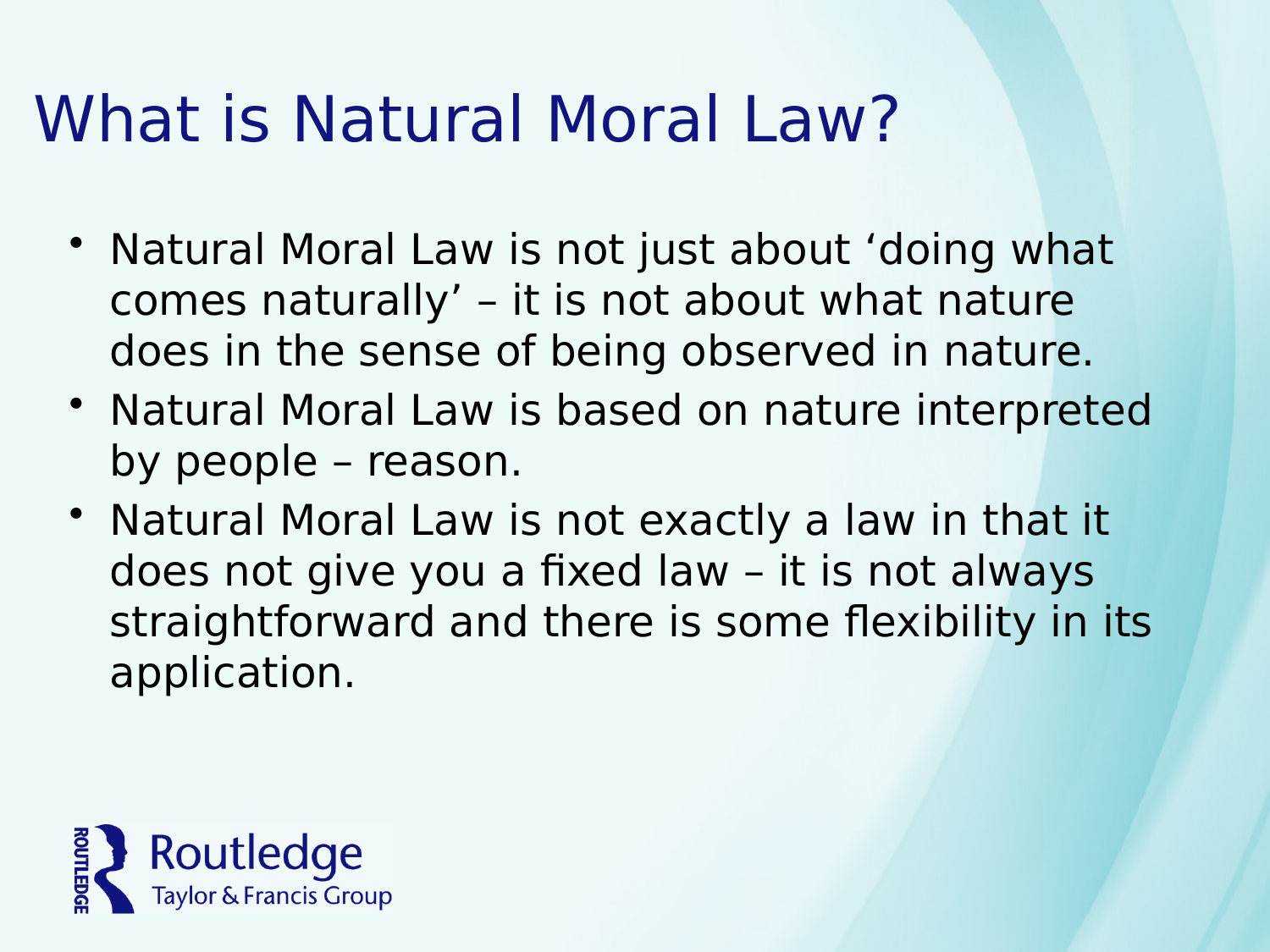

# What is Natural Moral Law?
Natural Moral Law is not just about ‘doing what comes naturally’ – it is not about what nature does in the sense of being observed in nature.
Natural Moral Law is based on nature interpreted by people – reason.
Natural Moral Law is not exactly a law in that it does not give you a fixed law – it is not always straightforward and there is some flexibility in its application.